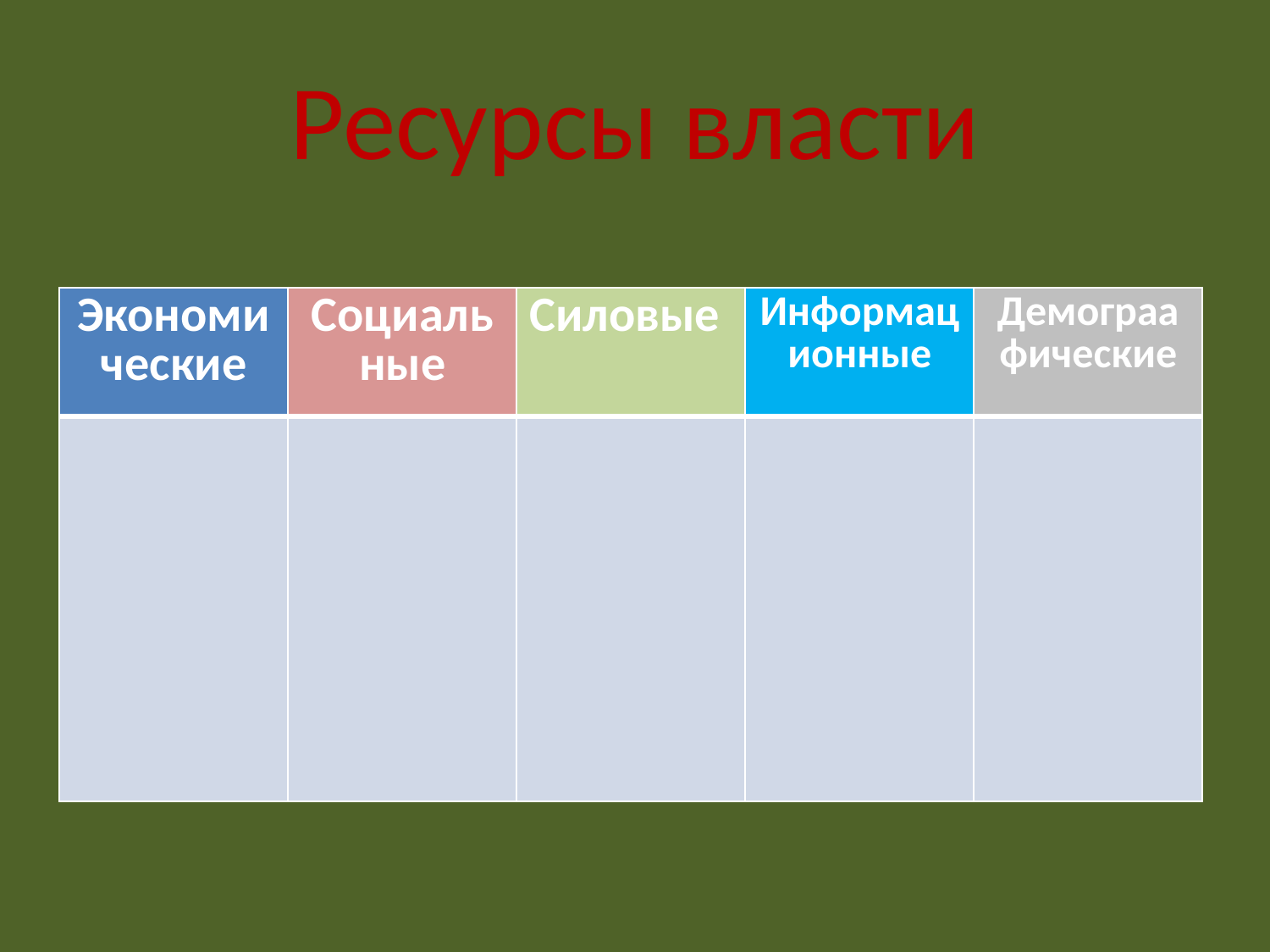

# Ресурсы власти
| Экономические | Социальные | Силовые | Информационные | Демограафические |
| --- | --- | --- | --- | --- |
|  |  |  |  |  |